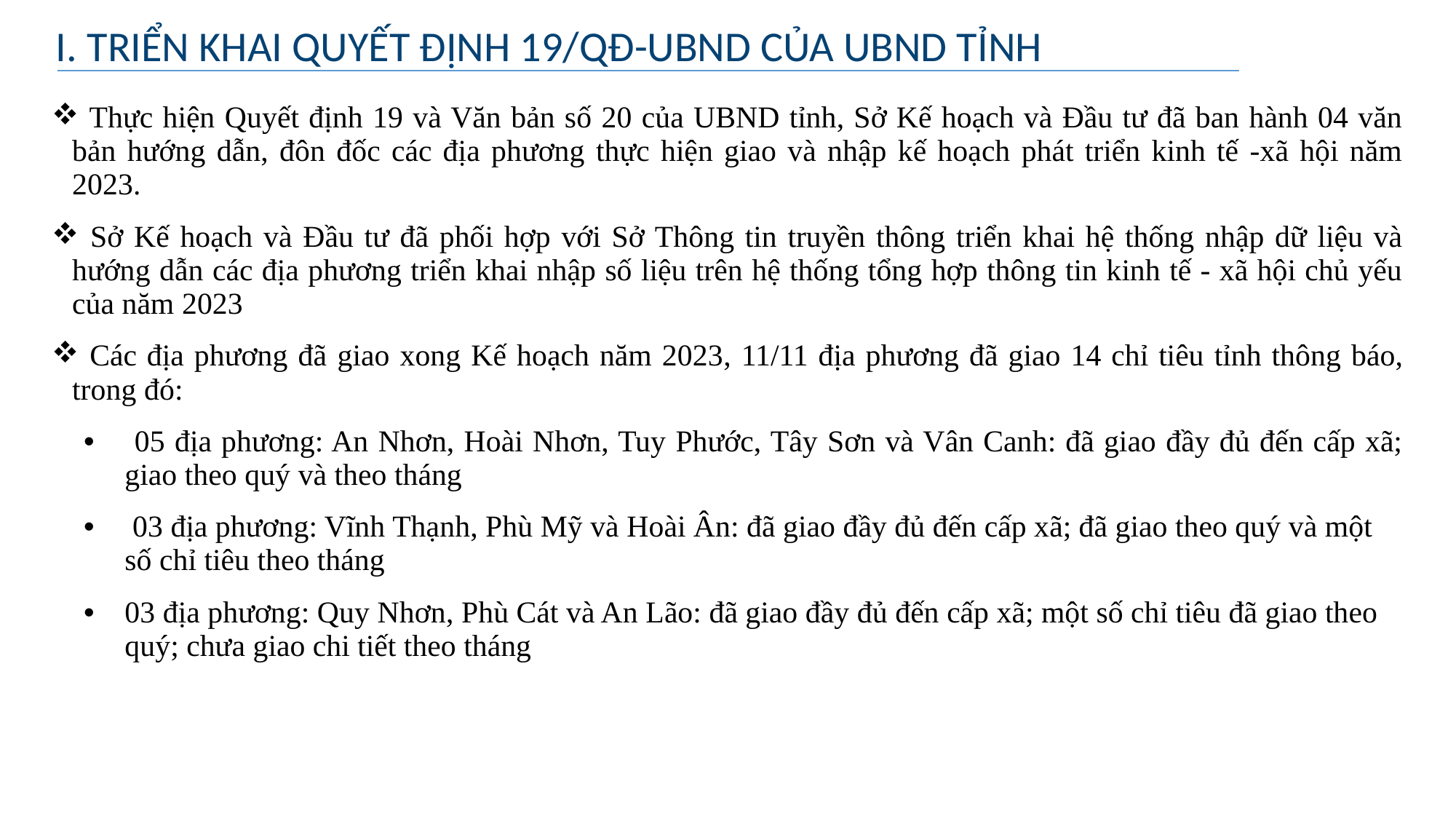

I. TRIỂN KHAI QUYẾT ĐỊNH 19/QĐ-UBND CỦA UBND TỈNH

| Thực hiện Quyết định 19 và Văn bản số 20 của UBND tỉnh, Sở Kế hoạch và Đầu tư đã ban hành 04 văn bản hướng dẫn, đôn đốc các địa phương thực hiện giao và nhập kế hoạch phát triển kinh tế -xã hội năm 2023. Sở Kế hoạch và Đầu tư đã phối hợp với Sở Thông tin truyền thông triển khai hệ thống nhập dữ liệu và hướng dẫn các địa phương triển khai nhập số liệu trên hệ thống tổng hợp thông tin kinh tế - xã hội chủ yếu của năm 2023 Các địa phương đã giao xong Kế hoạch năm 2023, 11/11 địa phương đã giao 14 chỉ tiêu tỉnh thông báo, trong đó: 05 địa phương: An Nhơn, Hoài Nhơn, Tuy Phước, Tây Sơn và Vân Canh: đã giao đầy đủ đến cấp xã; giao theo quý và theo tháng 03 địa phương: Vĩnh Thạnh, Phù Mỹ và Hoài Ân: đã giao đầy đủ đến cấp xã; đã giao theo quý và một số chỉ tiêu theo tháng 03 địa phương: Quy Nhơn, Phù Cát và An Lão: đã giao đầy đủ đến cấp xã; một số chỉ tiêu đã giao theo quý; chưa giao chi tiết theo tháng |
| --- |